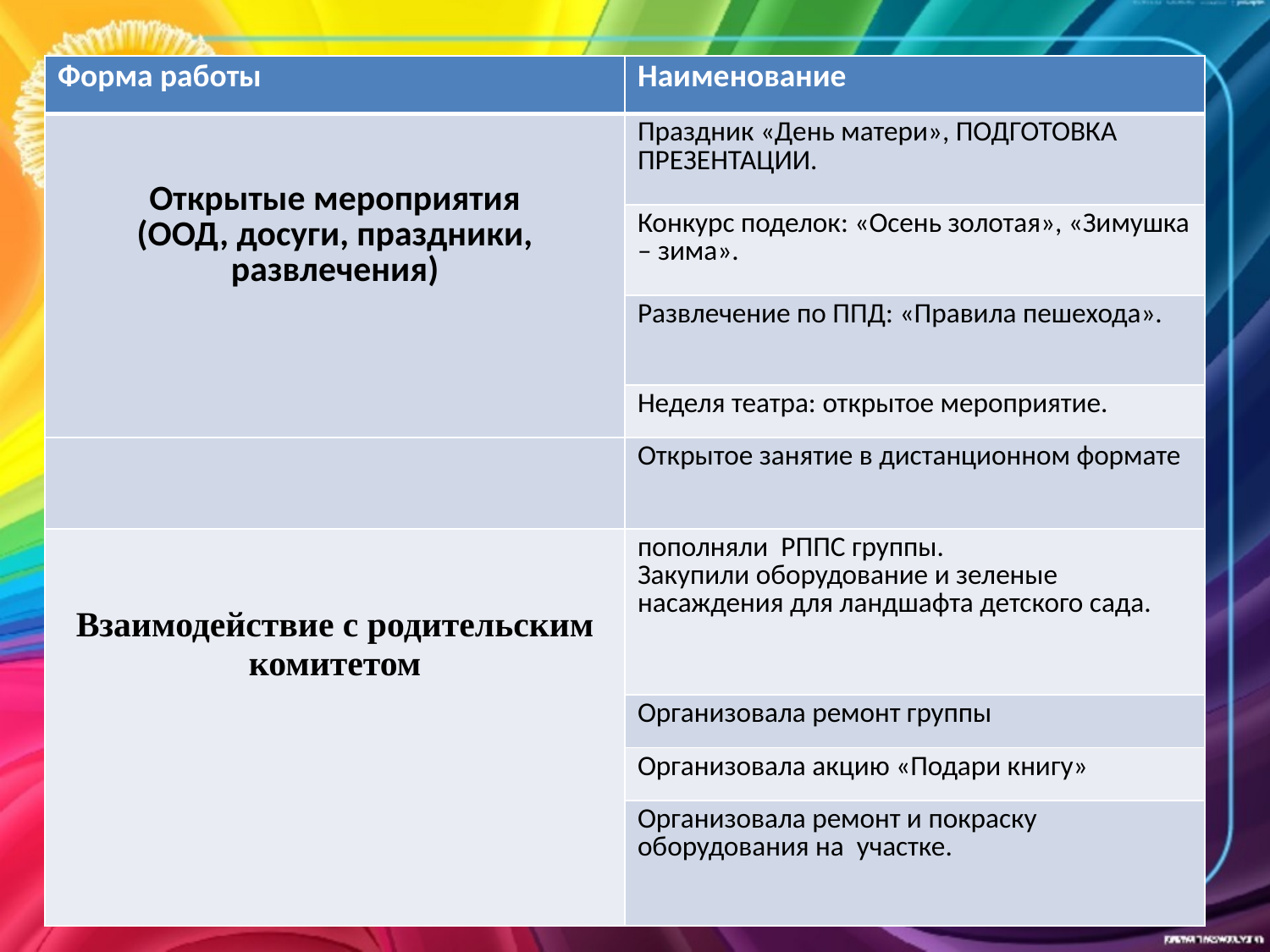

| Форма работы | Наименование |
| --- | --- |
| Открытые мероприятия (ООД, досуги, праздники, развлечения) | Праздник «День матери», ПОДГОТОВКА ПРЕЗЕНТАЦИИ. |
|  | Конкурс поделок: «Осень золотая», «Зимушка – зима». |
|  | Развлечение по ППД: «Правила пешехода». |
|  | Неделя театра: открытое мероприятие. |
|  | Открытое занятие в дистанционном формате |
| Взаимодействие с родительским комитетом | пополняли РППС группы. Закупили оборудование и зеленые насаждения для ландшафта детского сада. |
|  | Организовала ремонт группы |
|  | Организовала акцию «Подари книгу» |
|  | Организовала ремонт и покраску оборудования на участке. |